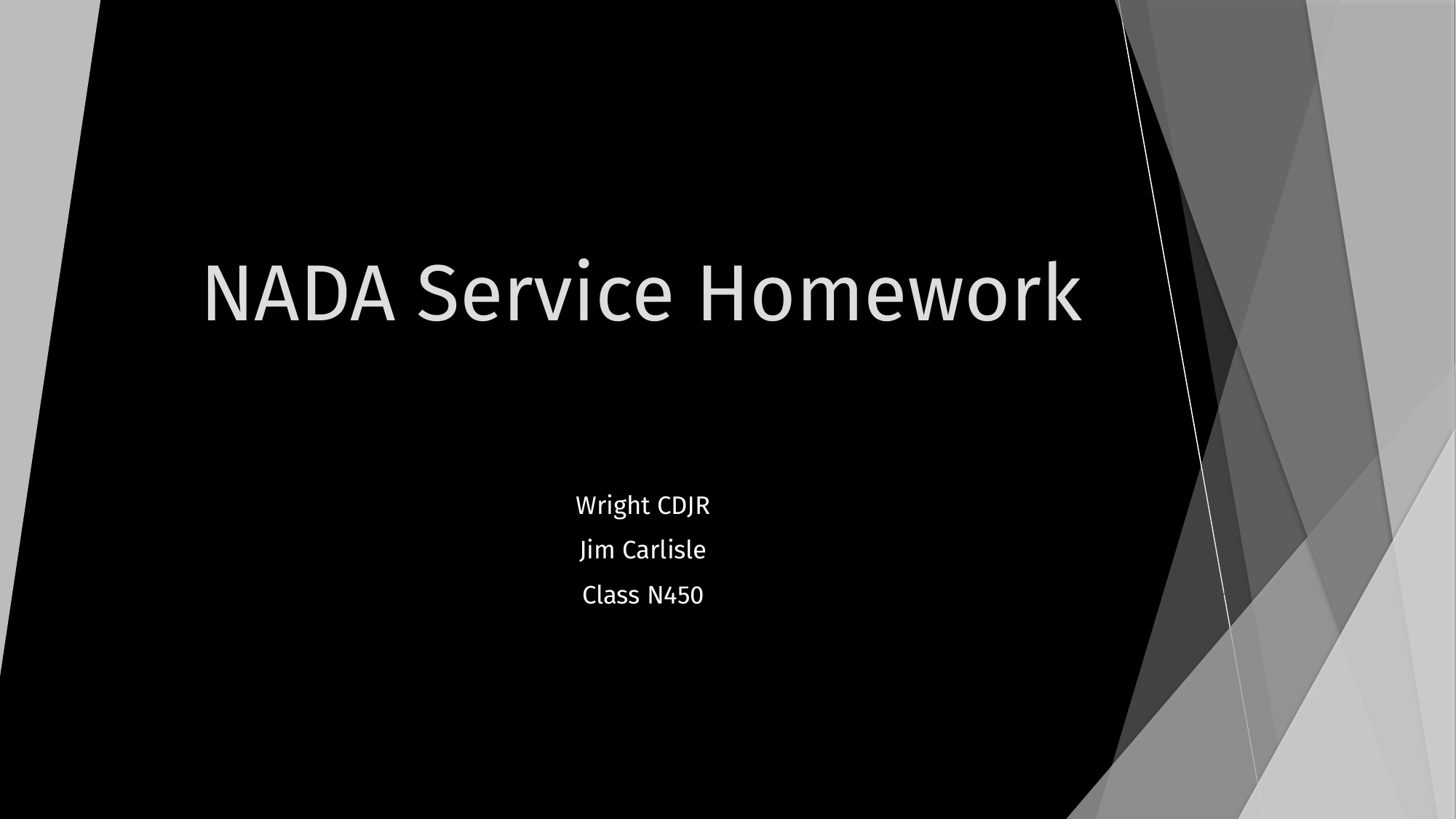

# NADA Service Homework
Wright CDJR
Jim Carlisle
Class N450